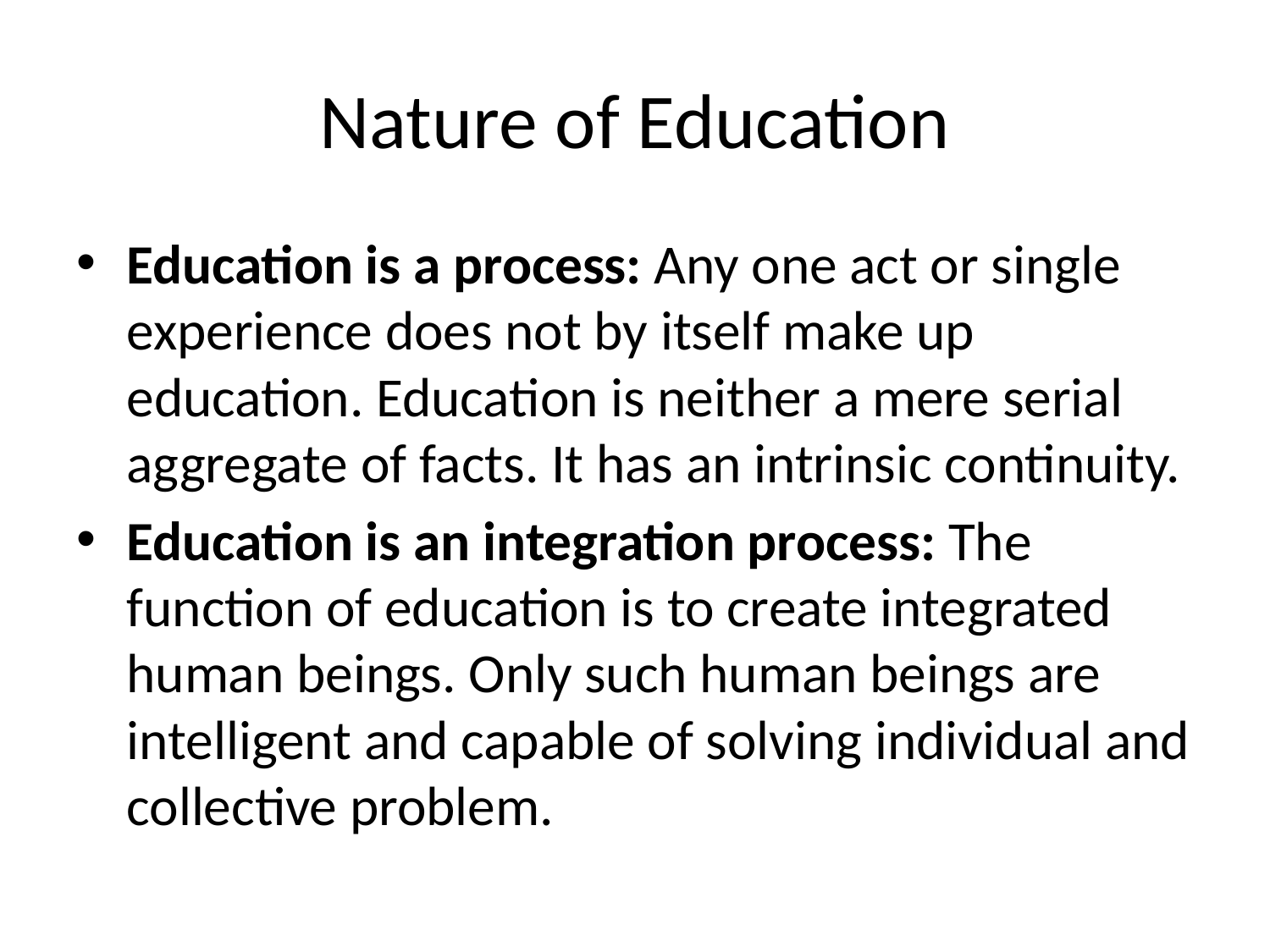

# Nature of Education
Education is a process: Any one act or single experience does not by itself make up education. Education is neither a mere serial aggregate of facts. It has an intrinsic continuity.
Education is an integration process: The function of education is to create integrated human beings. Only such human beings are intelligent and capable of solving individual and collective problem.